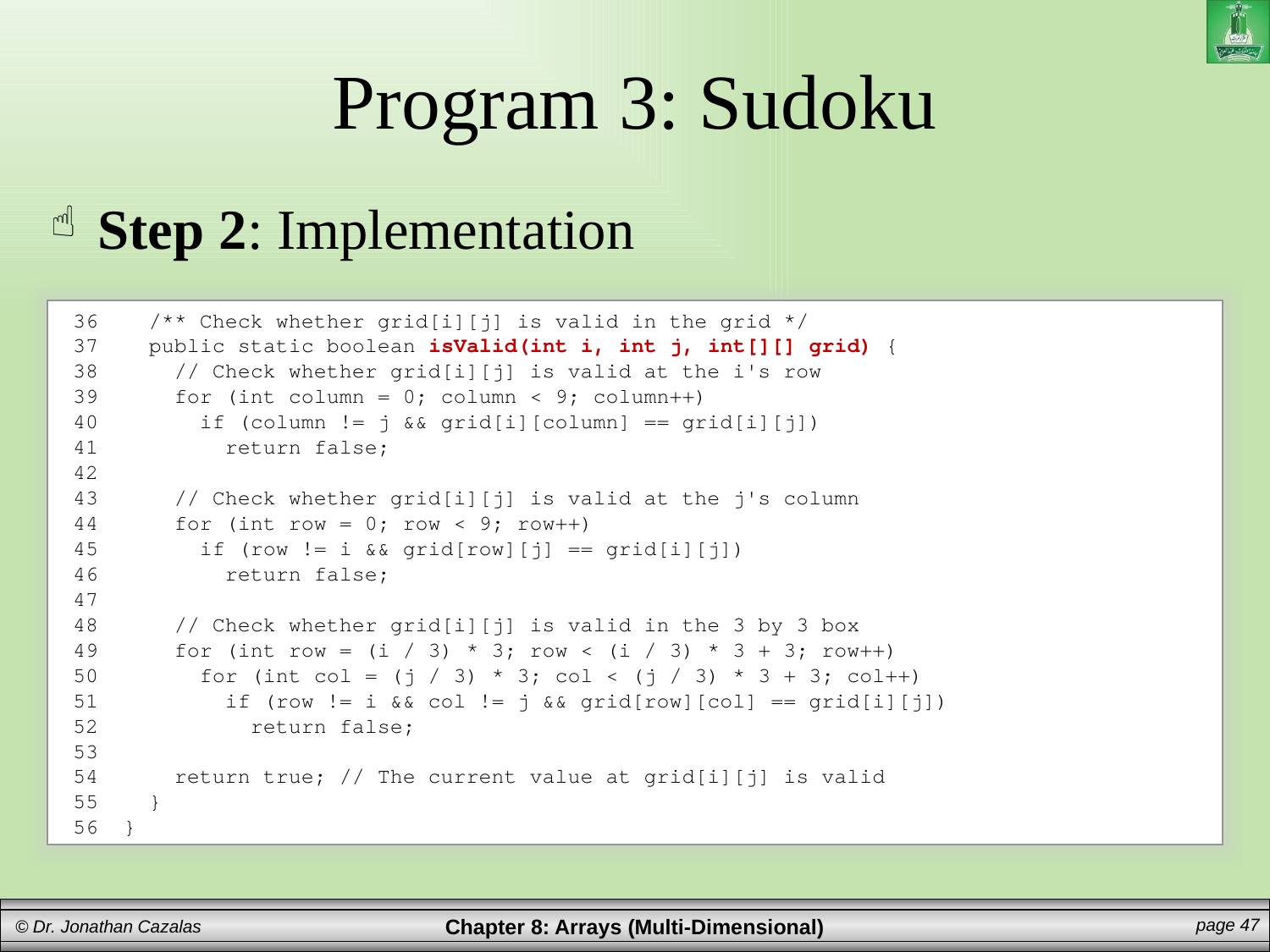

# Program 3: Sudoku
Step 2: Implementation
 36    /** Check whether grid[i][j] is valid in the grid */
 37    public static boolean isValid(int i, int j, int[][] grid) {
 38      // Check whether grid[i][j] is valid at the i's row
 39      for (int column = 0; column < 9; column++)
 40        if (column != j && grid[i][column] == grid[i][j])
 41          return false;
 42
 43      // Check whether grid[i][j] is valid at the j's column
 44      for (int row = 0; row < 9; row++)
 45        if (row != i && grid[row][j] == grid[i][j])
 46          return false;
 47
 48      // Check whether grid[i][j] is valid in the 3 by 3 box
 49      for (int row = (i / 3) * 3; row < (i / 3) * 3 + 3; row++)
 50        for (int col = (j / 3) * 3; col < (j / 3) * 3 + 3; col++)
 51          if (row != i && col != j && grid[row][col] == grid[i][j])
 52            return false;
 53
 54      return true; // The current value at grid[i][j] is valid
 55    }
 56  }